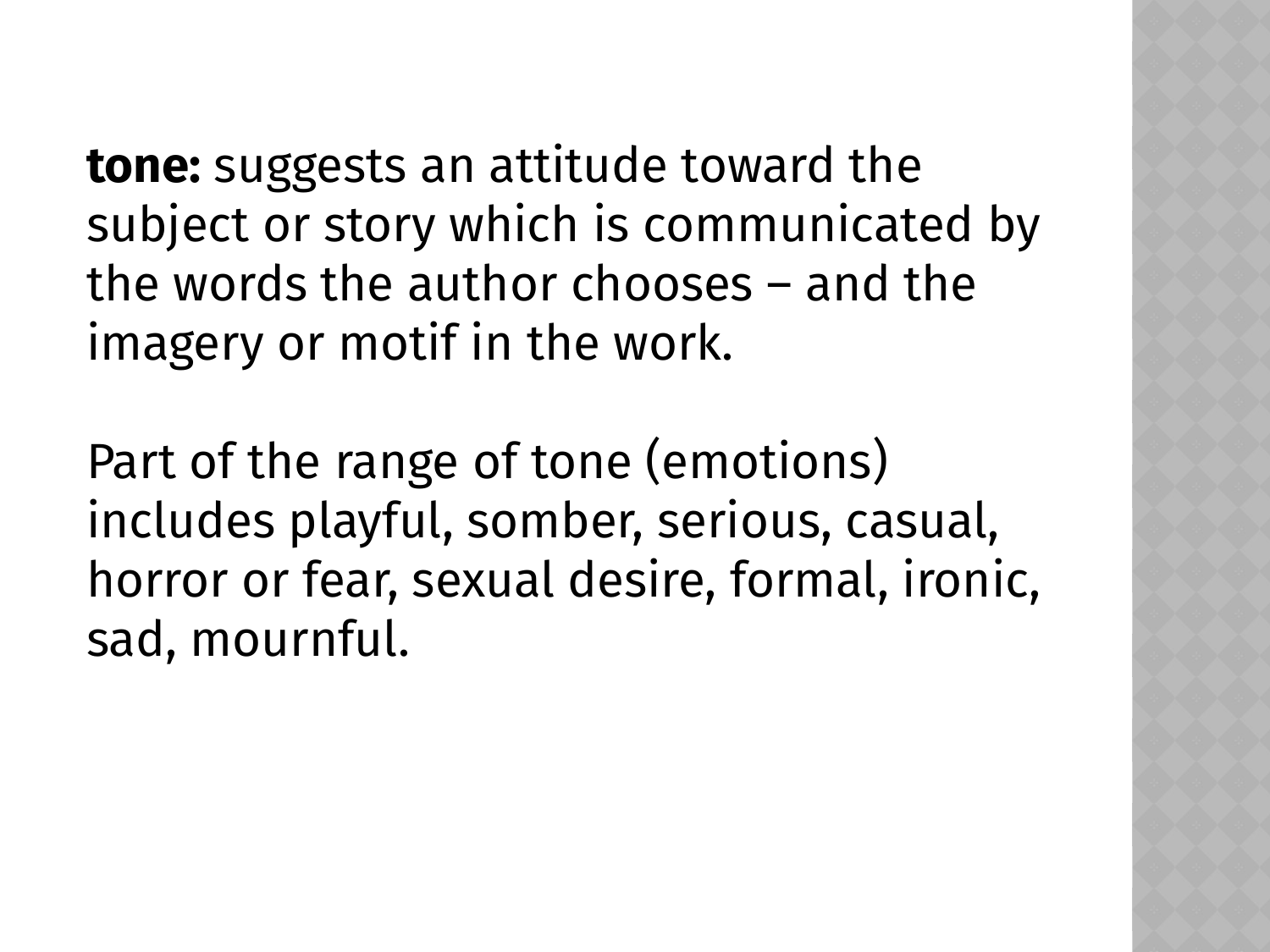

tone: suggests an attitude toward the subject or story which is communicated by the words the author chooses – and the imagery or motif in the work.

Part of the range of tone (emotions) includes playful, somber, serious, casual, horror or fear, sexual desire, formal, ironic, sad, mournful.